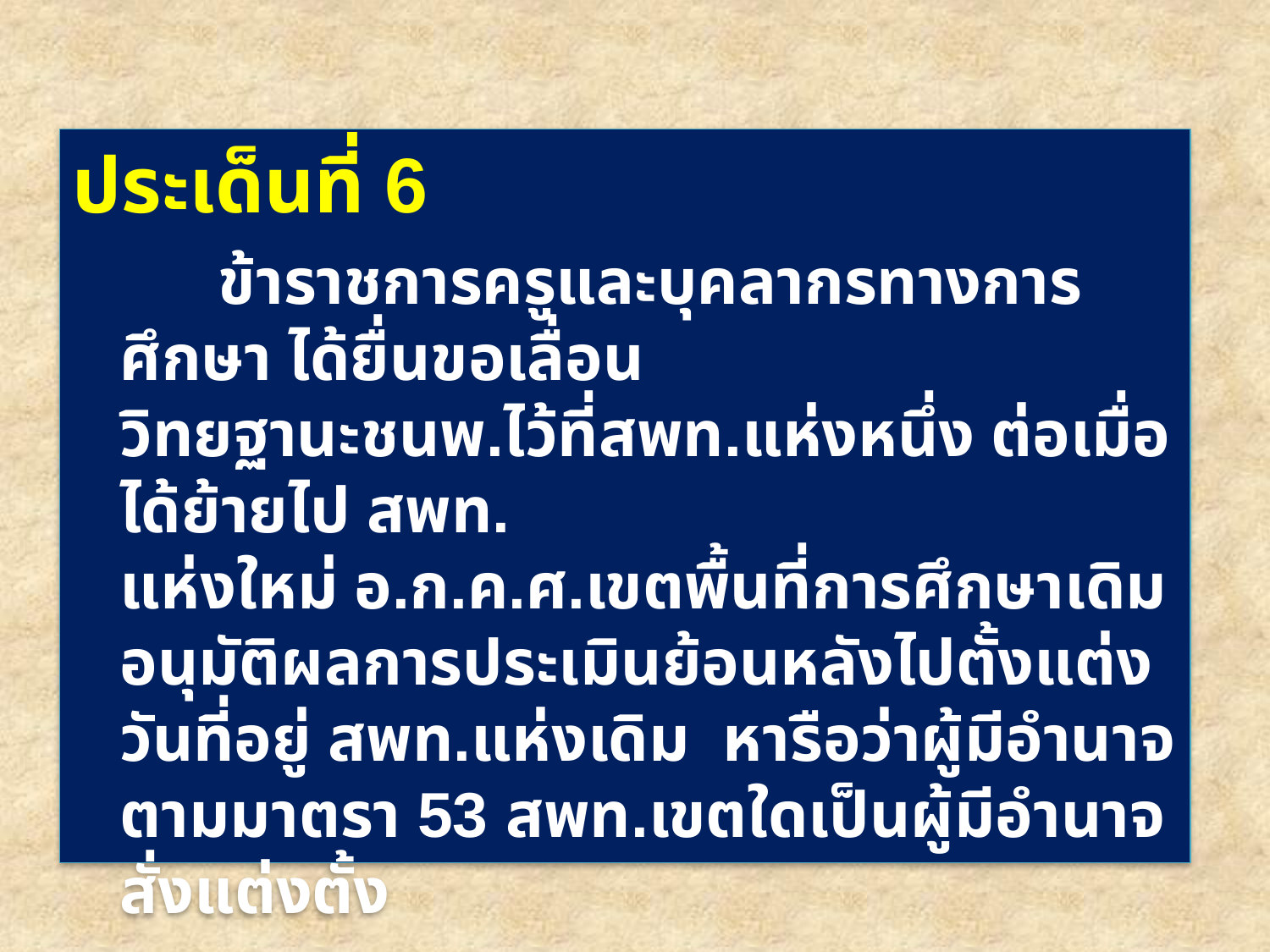

ประเด็นที่ 6
          ข้าราชการครูและบุคลากรทางการศึกษา ได้ยื่นขอเลื่อน
วิทยฐานะชนพ.ไว้ที่สพท.แห่งหนึ่ง ต่อเมื่อได้ย้ายไป สพท.
แห่งใหม่ อ.ก.ค.ศ.เขตพื้นที่การศึกษาเดิมอนุมัติผลการประเมินย้อนหลังไปตั้งแต่งวันที่อยู่ สพท.แห่งเดิม  หารือว่าผู้มีอำนาจ
ตามมาตรา 53 สพท.เขตใดเป็นผู้มีอำนาจสั่งแต่งตั้ง